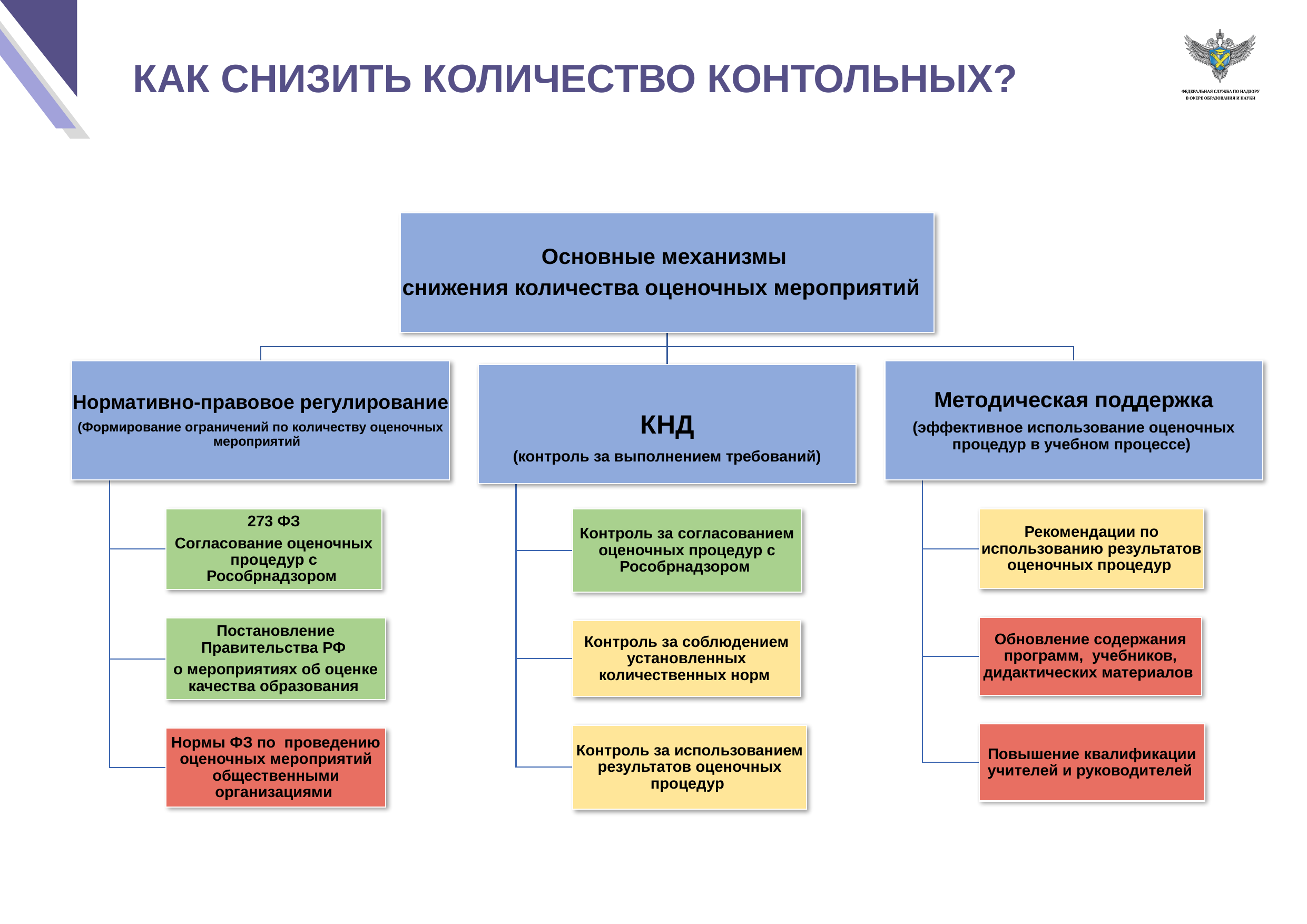

КАК СНИЗИТЬ КОЛИЧЕСТВО КОНТОЛЬНЫХ?
Основные механизмы
снижения количества оценочных мероприятий
Нормативно-правовое регулирование
(Формирование ограничений по количеству оценочных мероприятий
273 ФЗ
Согласование оценочных процедур с Рособрнадзором
Постановление Правительства РФ
о мероприятиях об оценке качества образования
Нормы ФЗ по  проведению оценочных мероприятий общественными организациями

КНД
(контроль за выполнением требований)

Контроль за согласованием оценочных процедур с Рособрнадзором
Контроль за соблюдением установленных количественных норм
Контроль за использованием результатов оценочных процедур
Методическая поддержка
(эффективное использование оценочных процедур в учебном процессе)
Рекомендации по использованию результатов оценочных процедур
Обновление содержания программ,  учебников, дидактических материалов
Повышение квалификации учителей и руководителей